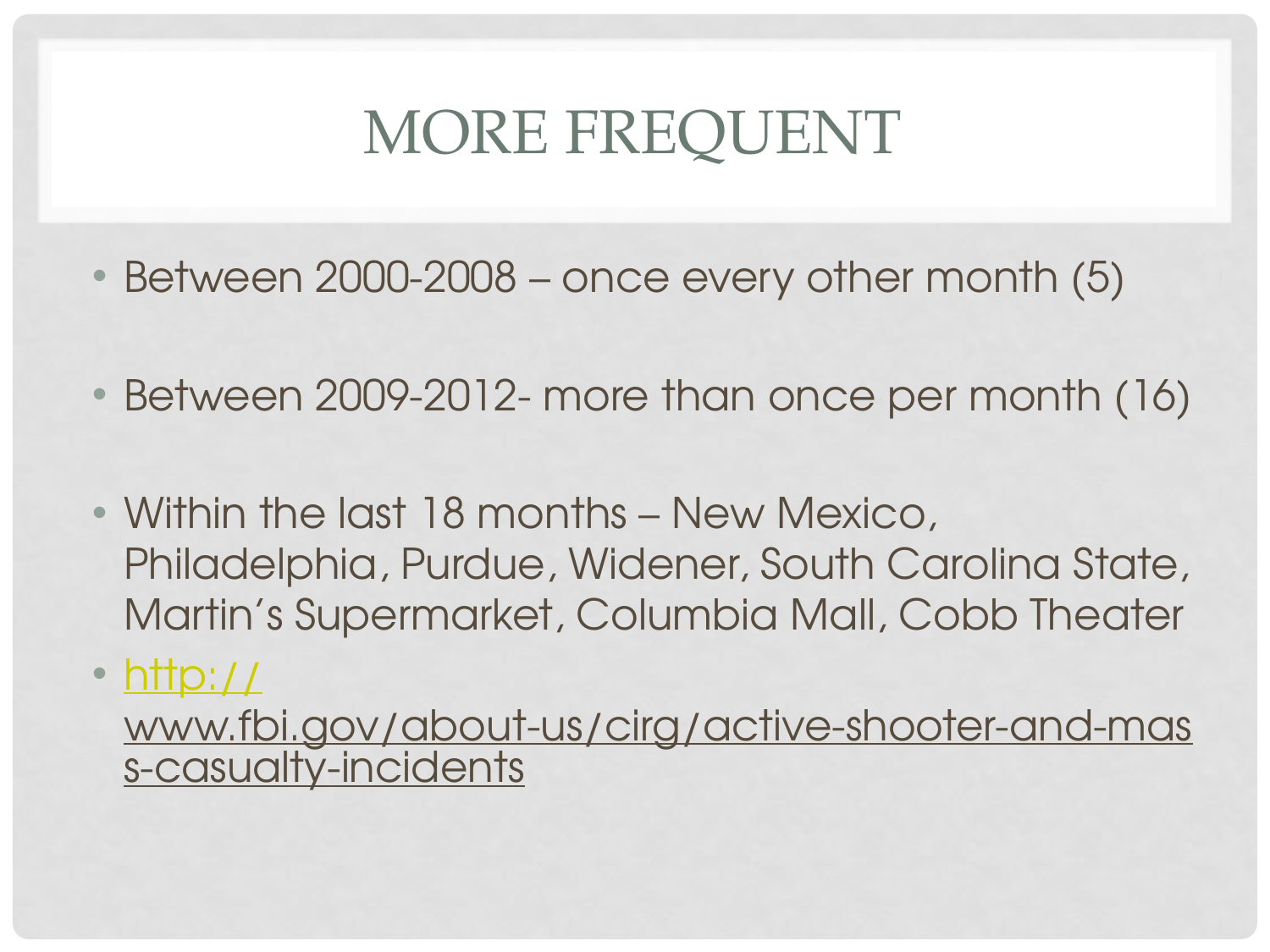

# More frequent
Between 2000-2008 – once every other month (5)

Between 2009-2012- more than once per month (16)

Within the last 18 months – New Mexico, Philadelphia, Purdue, Widener, South Carolina State, Martin’s Supermarket, Columbia Mall, Cobb Theater
http://www.fbi.gov/about-us/cirg/active-shooter-and-mass-casualty-incidents